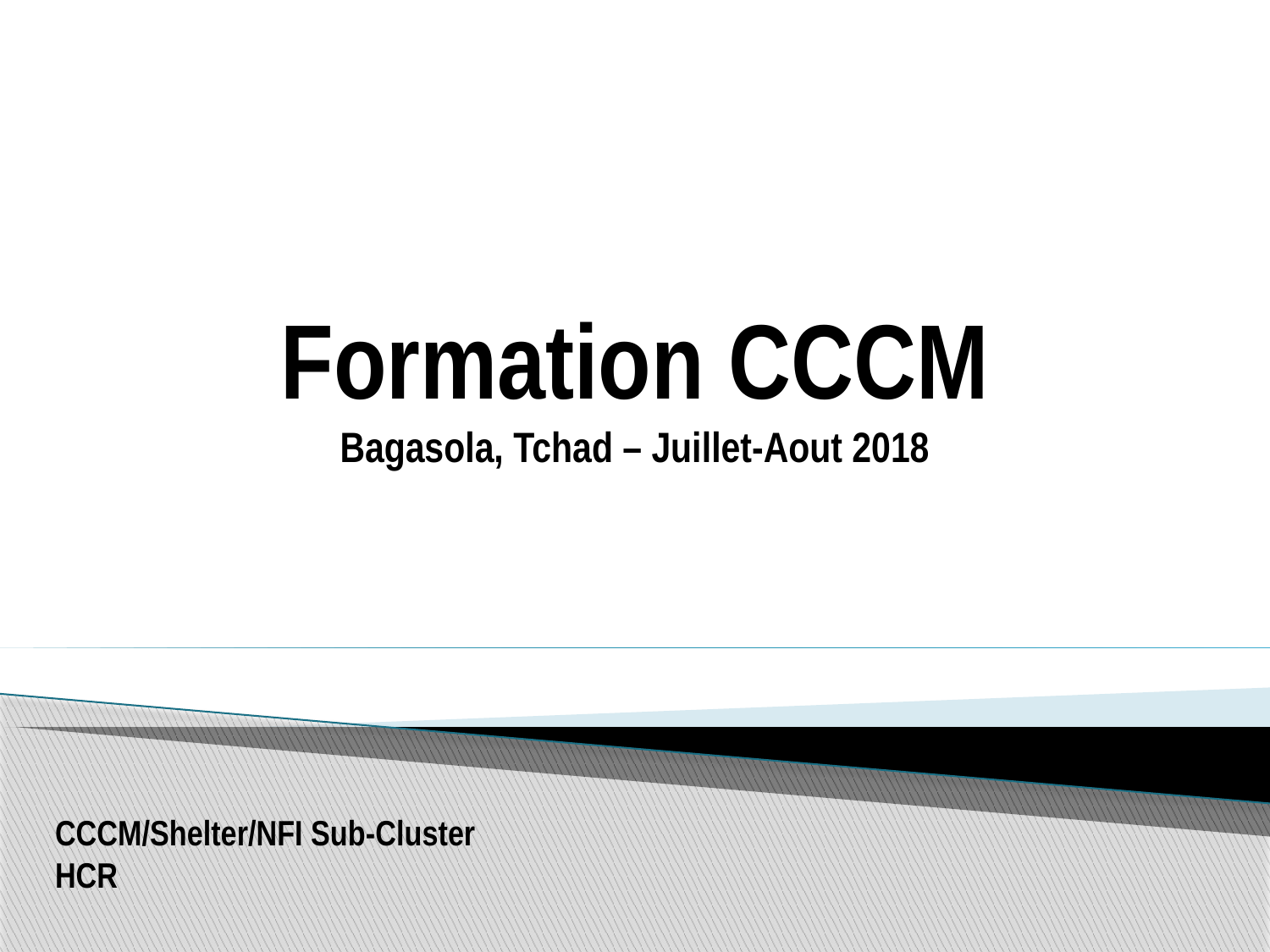

Formation CCCM
Bagasola, Tchad – Juillet-Aout 2018
CCCM/Shelter/NFI Sub-Cluster
HCR